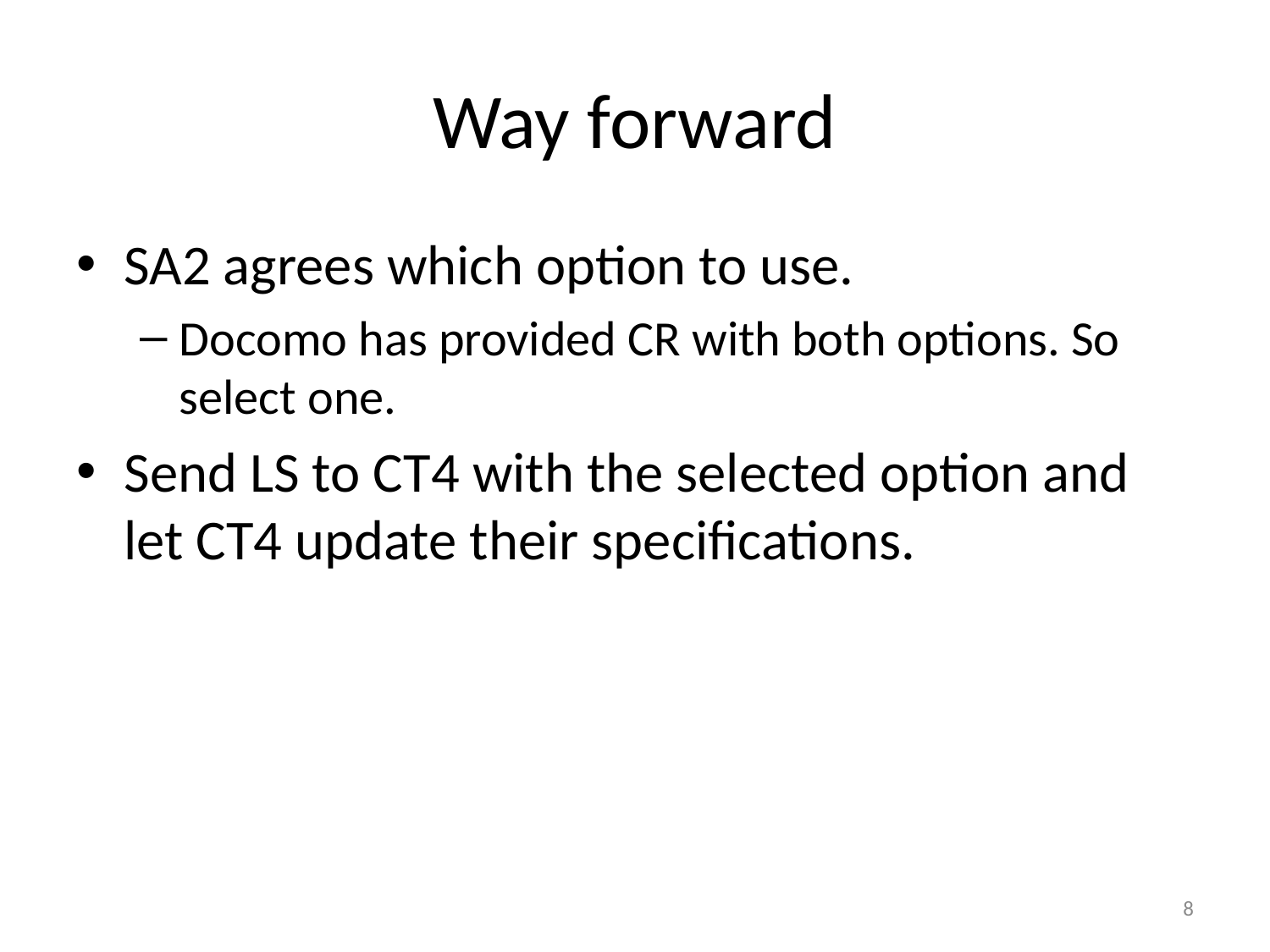

# Way forward
SA2 agrees which option to use.
Docomo has provided CR with both options. So select one.
Send LS to CT4 with the selected option and let CT4 update their specifications.
8